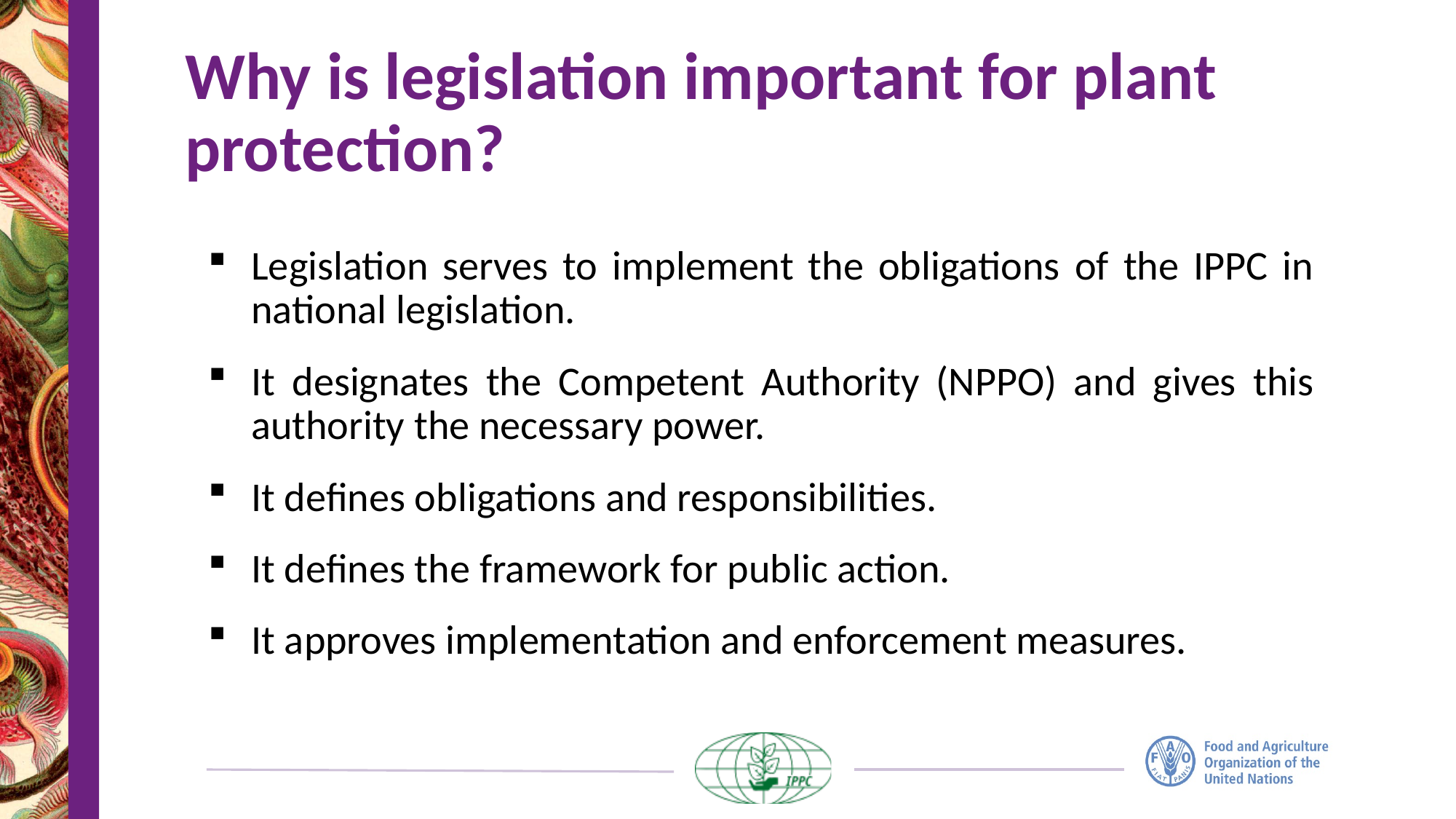

# Why is legislation important for plant protection?
Legislation serves to implement the obligations of the IPPC in national legislation.
It designates the Competent Authority (NPPO) and gives this authority the necessary power.
It defines obligations and responsibilities.
It defines the framework for public action.
It approves implementation and enforcement measures.